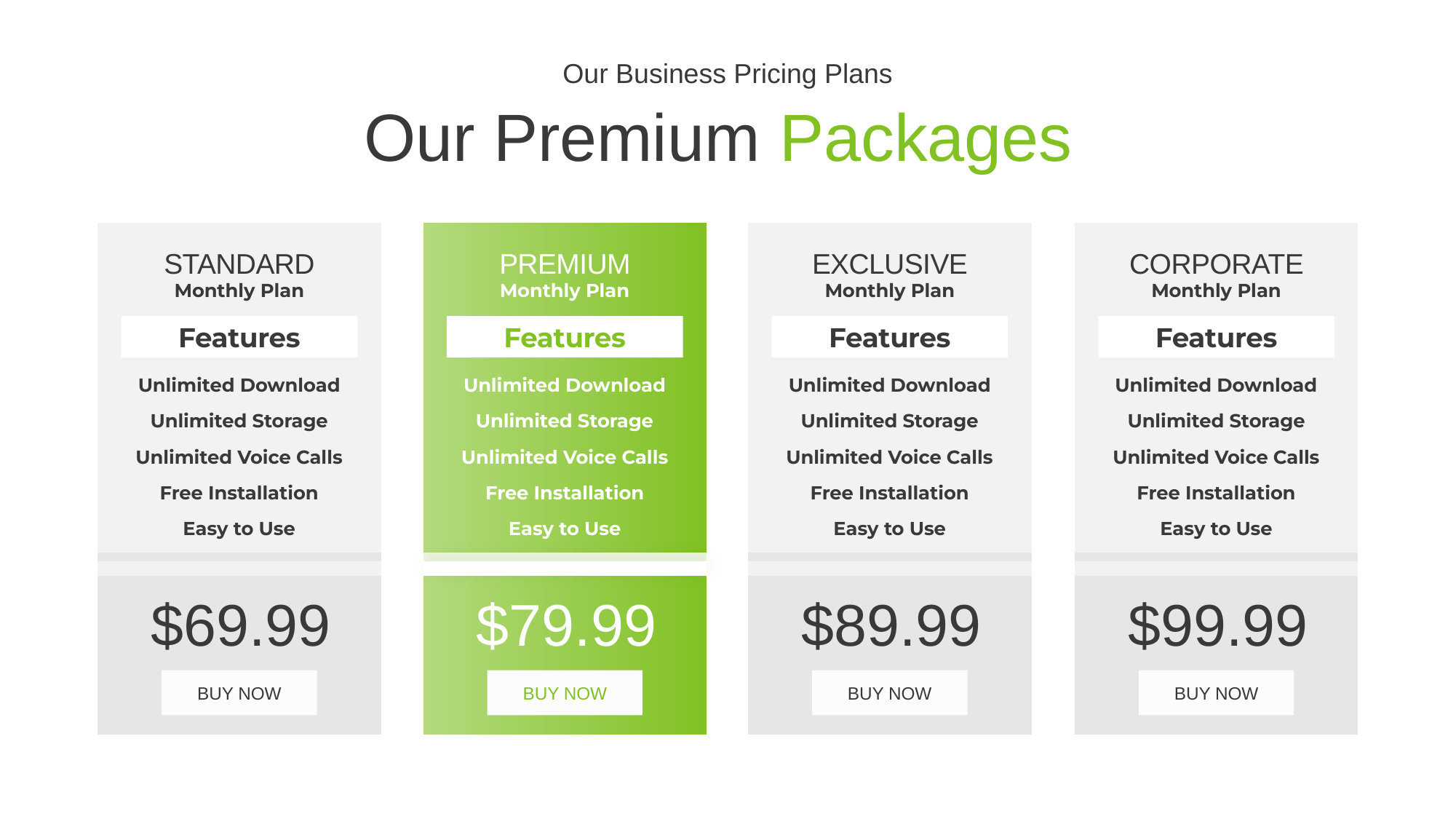

Our Business Pricing Plans
Our Premium Packages

STANDARD
Monthly Plan
Features

Unlimited Download
Unlimited Storage
Unlimited Voice Calls
Free Installation
Easy to Use

$69.99

BUY NOW

PREMIUM
Monthly Plan
Features

Unlimited Download
Unlimited Storage
Unlimited Voice Calls
Free Installation
Easy to Use

$79.99

BUY NOW

EXCLUSIVE
Monthly Plan
Features

Unlimited Download
Unlimited Storage
Unlimited Voice Calls
Free Installation
Easy to Use

$89.99

BUY NOW

CORPORATE
Monthly Plan
Features

Unlimited Download
Unlimited Storage
Unlimited Voice Calls
Free Installation
Easy to Use

$99.99

BUY NOW